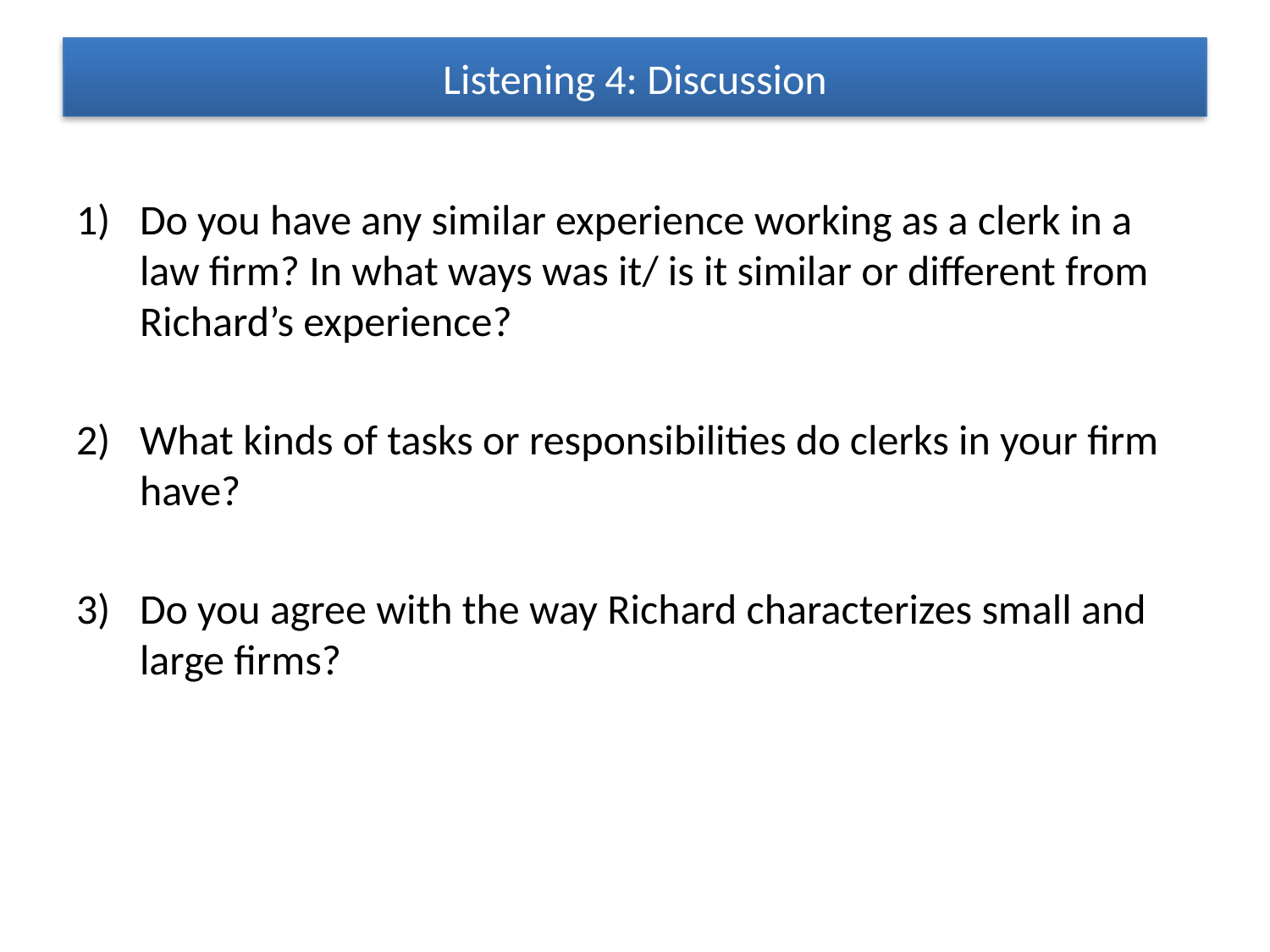

# Listening 4: Discussion

Do you have any similar experience working as a clerk in a law firm? In what ways was it/ is it similar or different from Richard’s experience?

What kinds of tasks or responsibilities do clerks in your firm have?

Do you agree with the way Richard characterizes small and large firms?